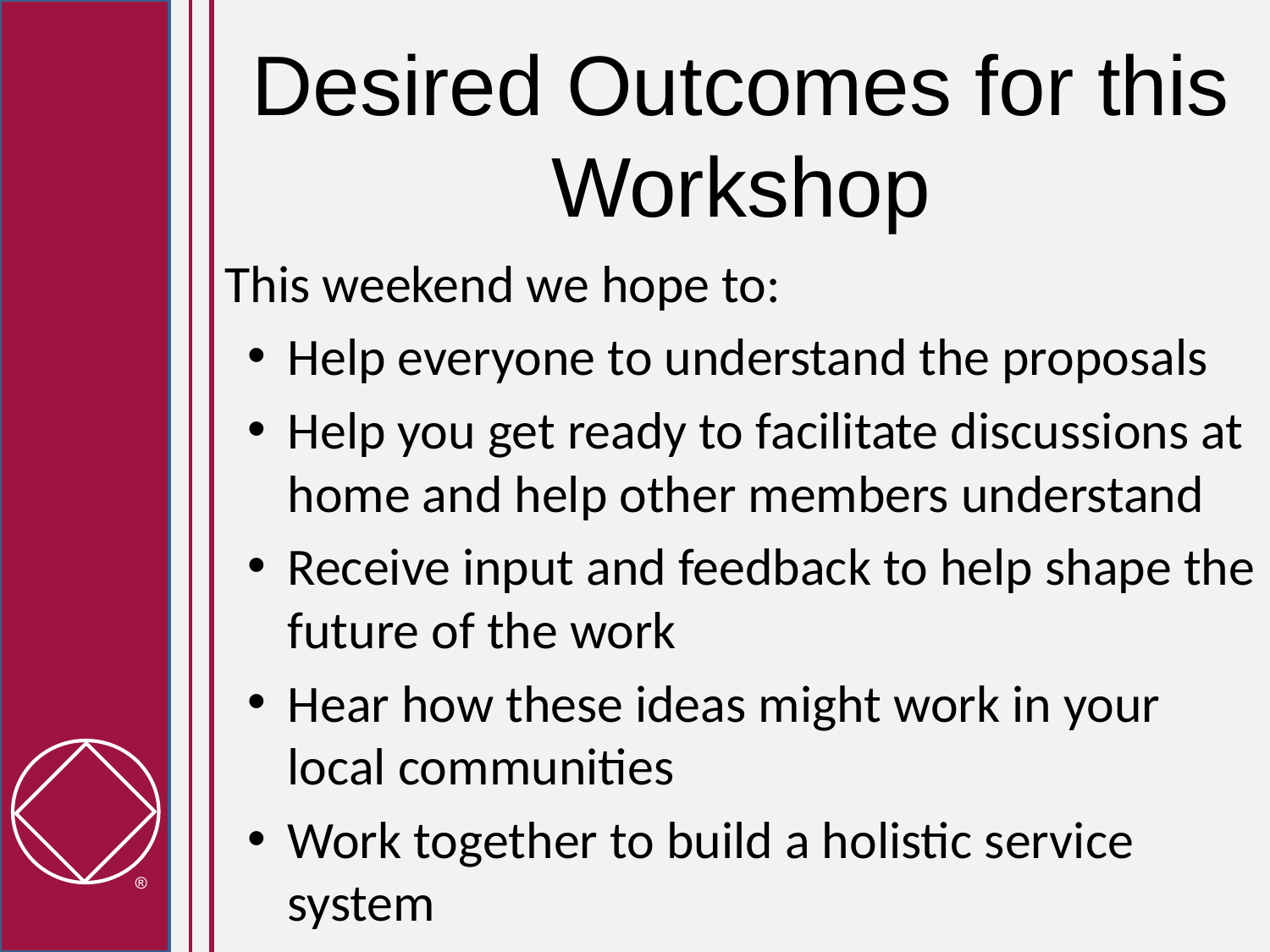

# Desired Outcomes for this Workshop
This weekend we hope to:
Help everyone to understand the proposals
Help you get ready to facilitate discussions at home and help other members understand
Receive input and feedback to help shape the future of the work
Hear how these ideas might work in your local communities
Work together to build a holistic service system